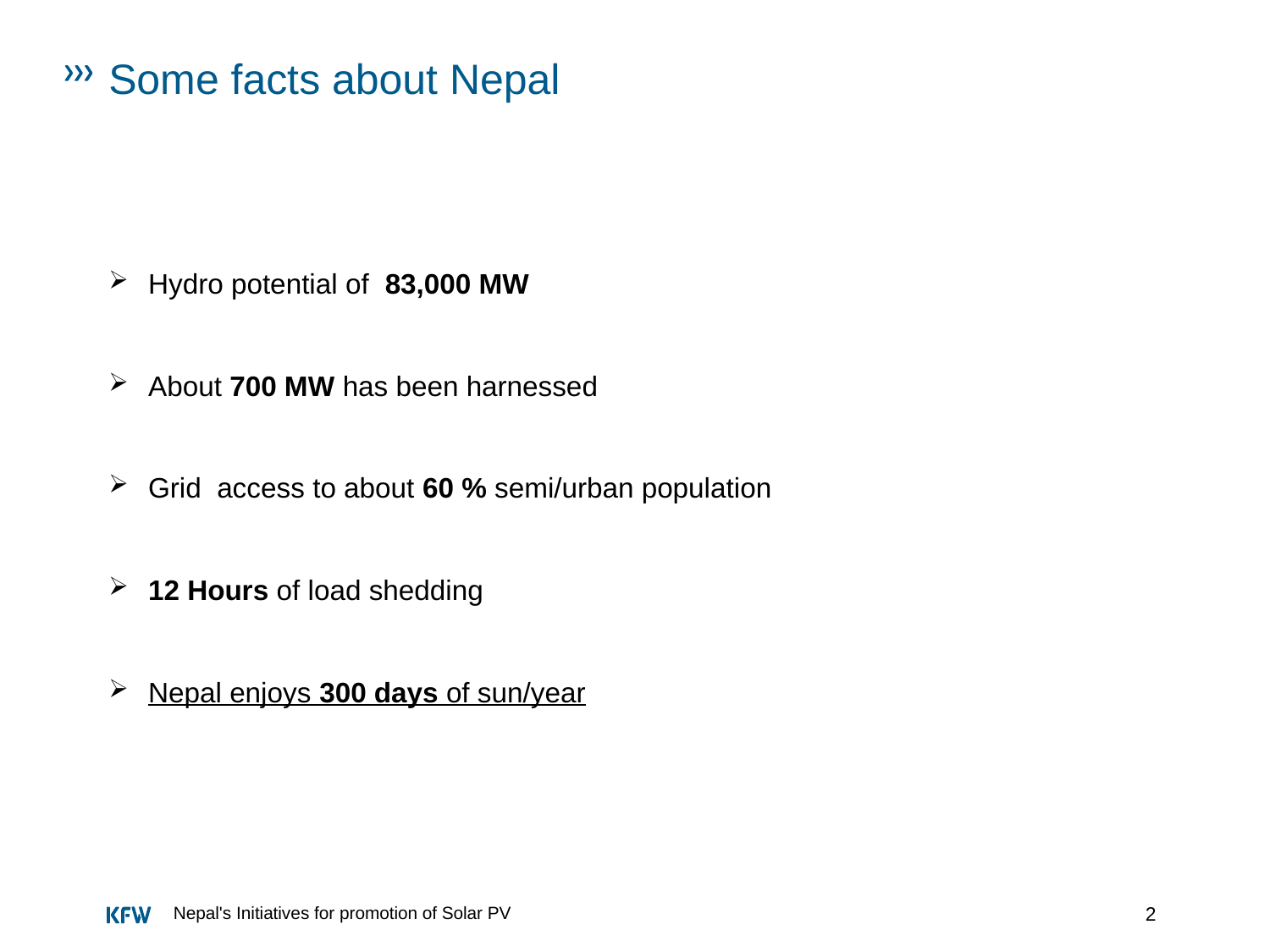

# Some facts about Nepal
Hydro potential of  83,000 MW

About 700 MW has been harnessed

Grid  access to about 60 % semi/urban population

12 Hours of load shedding

Nepal enjoys 300 days of sun/year

2
Nepal's Initiatives for promotion of Solar PV